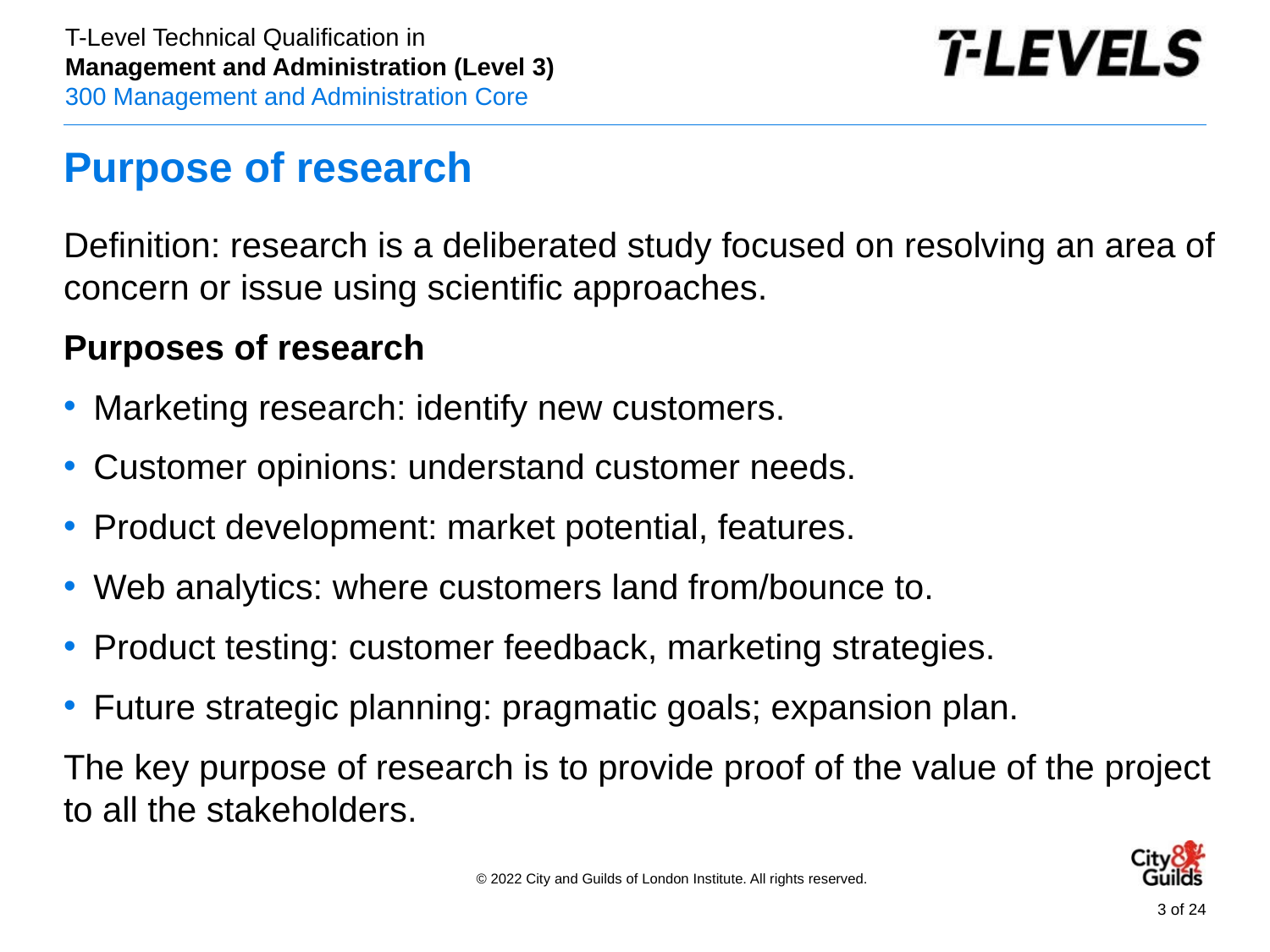

# Purpose of research
Definition: research is a deliberated study focused on resolving an area of concern or issue using scientific approaches.
Purposes of research
Marketing research: identify new customers.
Customer opinions: understand customer needs.
Product development: market potential, features.
Web analytics: where customers land from/bounce to.
Product testing: customer feedback, marketing strategies.
Future strategic planning: pragmatic goals; expansion plan.
The key purpose of research is to provide proof of the value of the project to all the stakeholders.